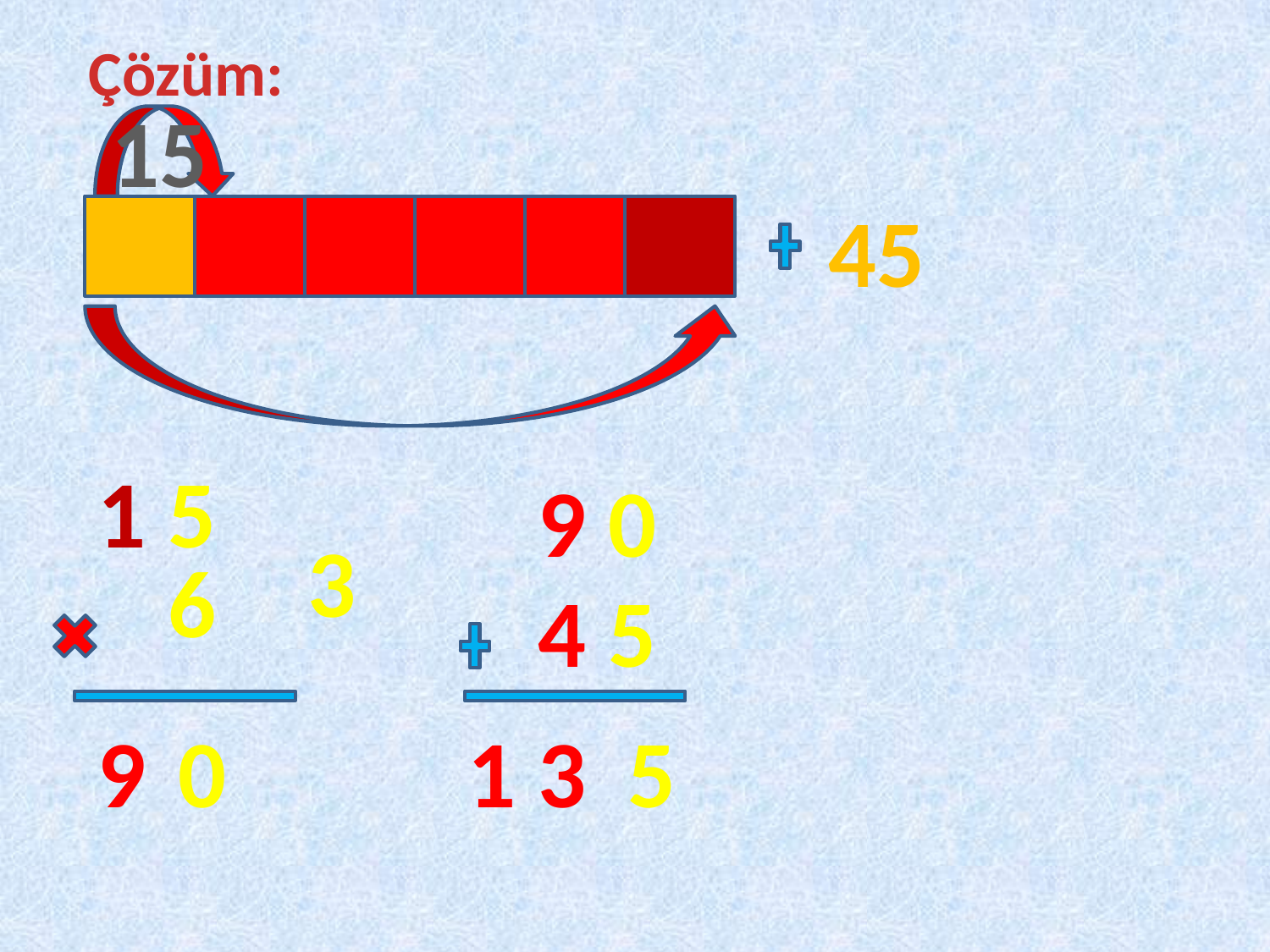

Çözüm:
15

45

1
5
9
0
3
6
4
5

9
0
1
3
5